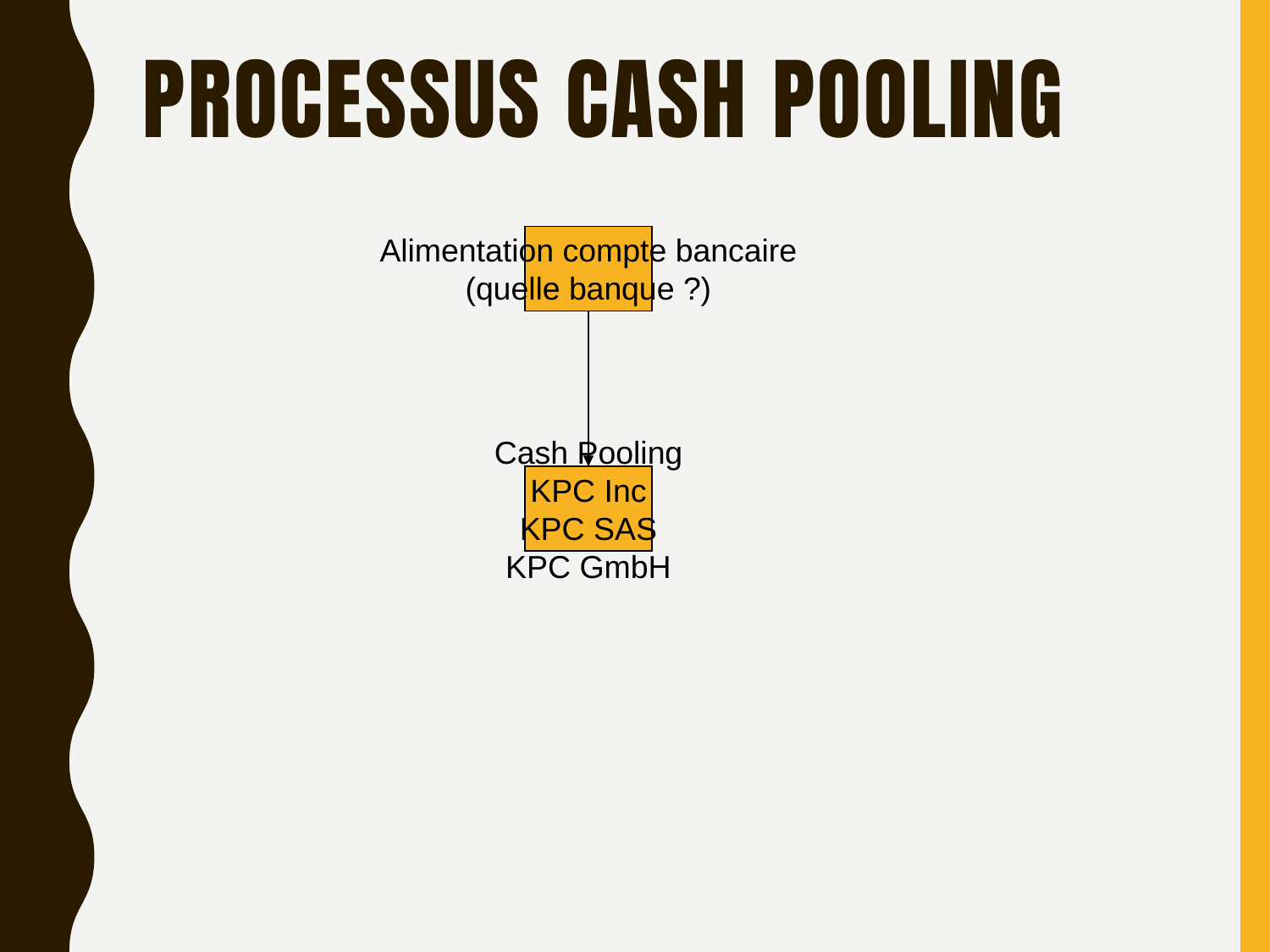

# Processus Cash Pooling
Alimentation compte bancaire
(quelle banque ?)
Cash Pooling
KPC Inc
KPC SAS
KPC GmbH